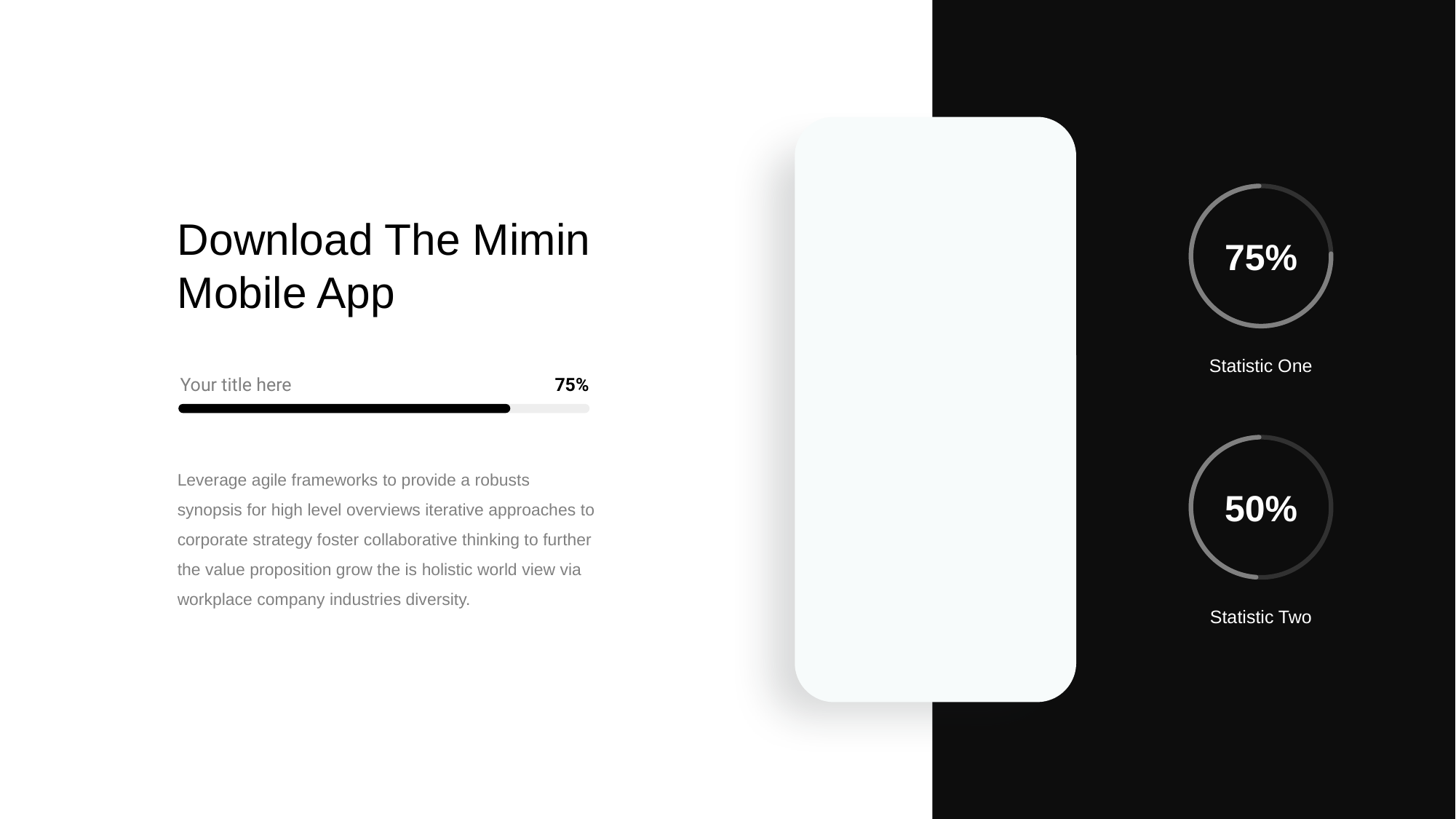

75%
Statistic One

50%
Statistic Two
Download The Mimin Mobile App
Your title here
75%

Leverage agile frameworks to provide a robusts synopsis for high level overviews iterative approaches to corporate strategy foster collaborative thinking to further the value proposition grow the is holistic world view via workplace company industries diversity.